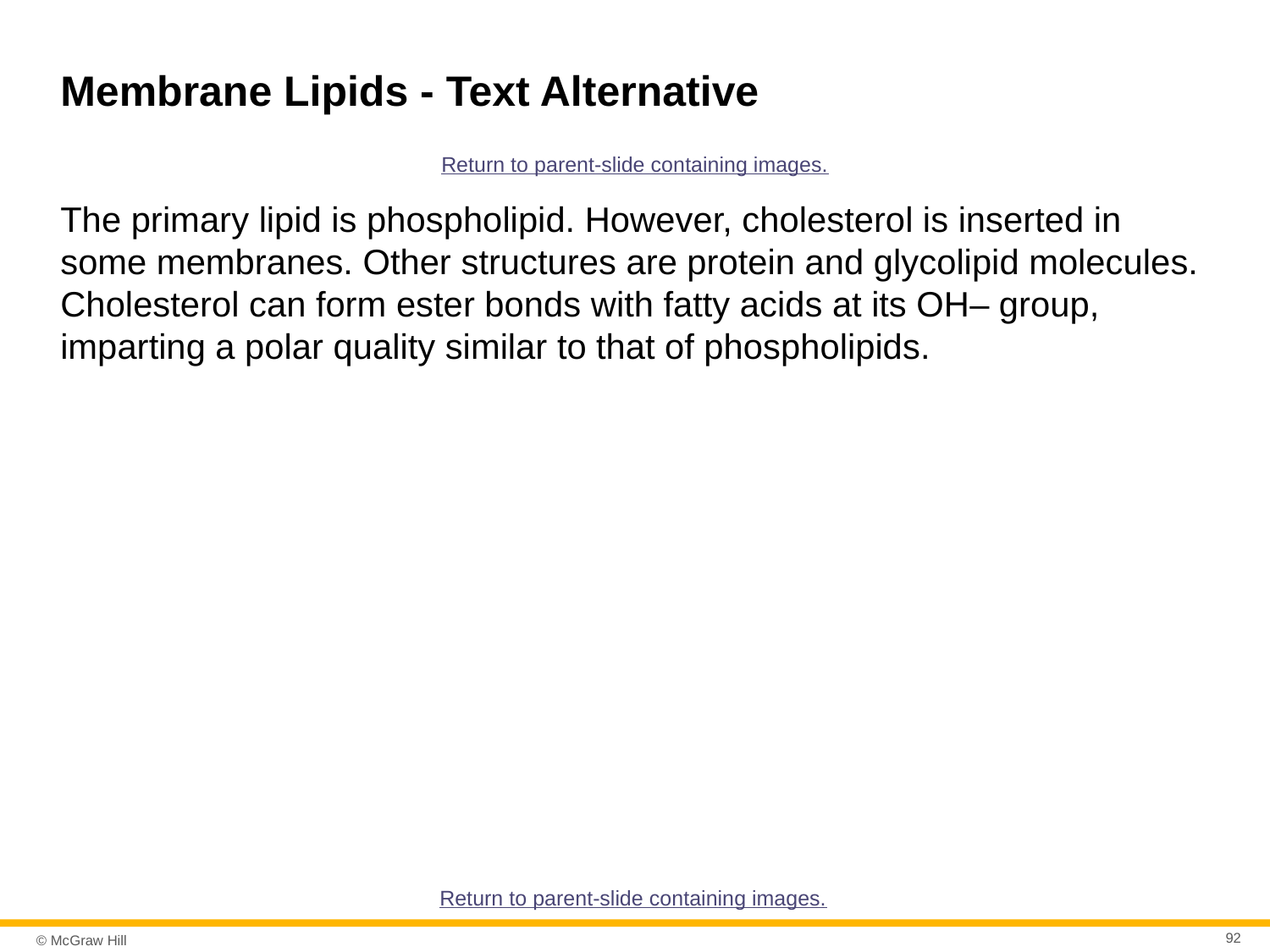

# Membrane Lipids - Text Alternative
Return to parent-slide containing images.
The primary lipid is phospholipid. However, cholesterol is inserted in some membranes. Other structures are protein and glycolipid molecules. Cholesterol can form ester bonds with fatty acids at its OH– group, imparting a polar quality similar to that of phospholipids.
Return to parent-slide containing images.